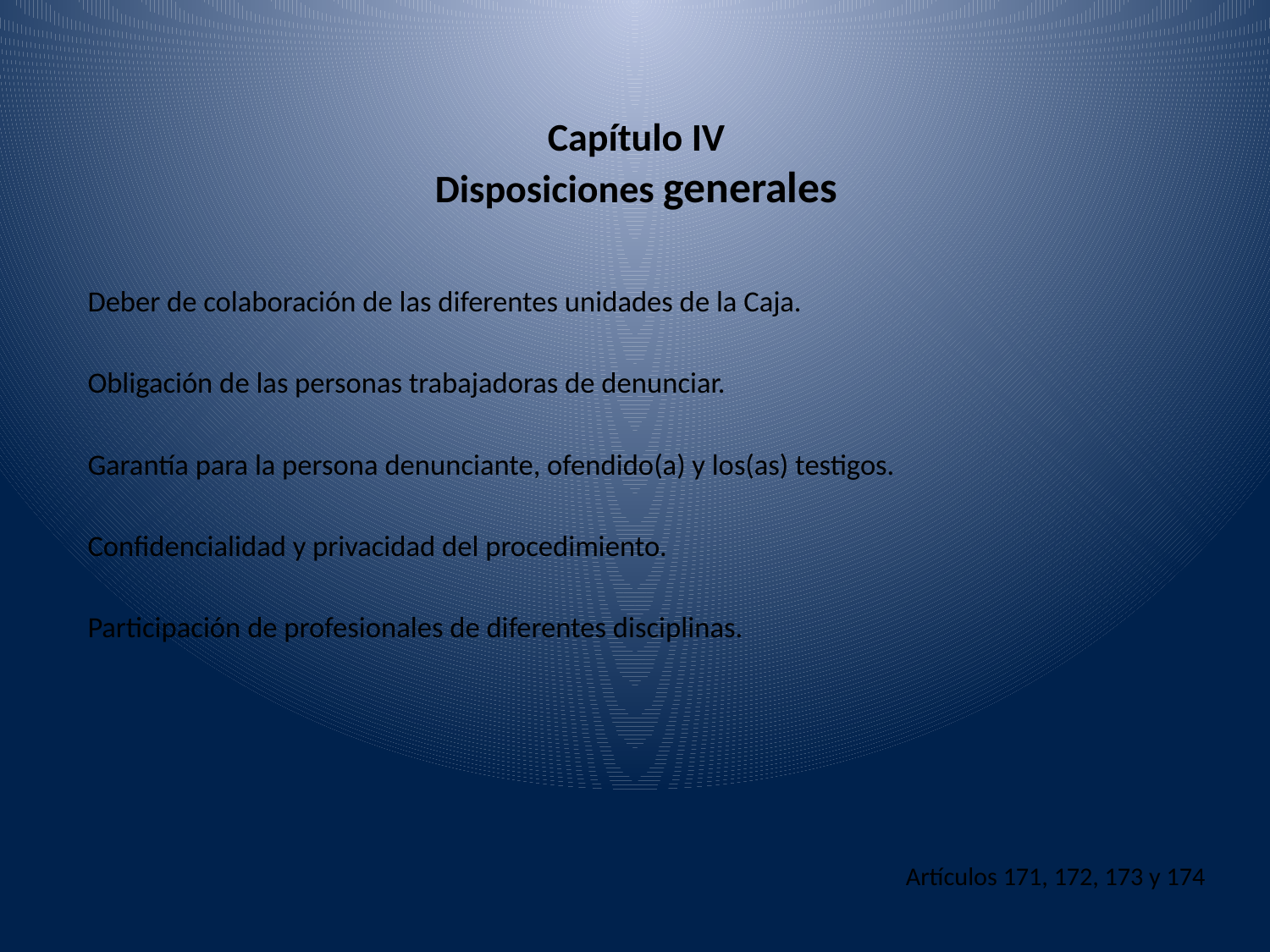

# Capítulo IV Disposiciones generales
Deber de colaboración de las diferentes unidades de la Caja.

Obligación de las personas trabajadoras de denunciar.

Garantía para la persona denunciante, ofendido(a) y los(as) testigos.

Confidencialidad y privacidad del procedimiento.

Participación de profesionales de diferentes disciplinas.

Artículos 171, 172, 173 y 174